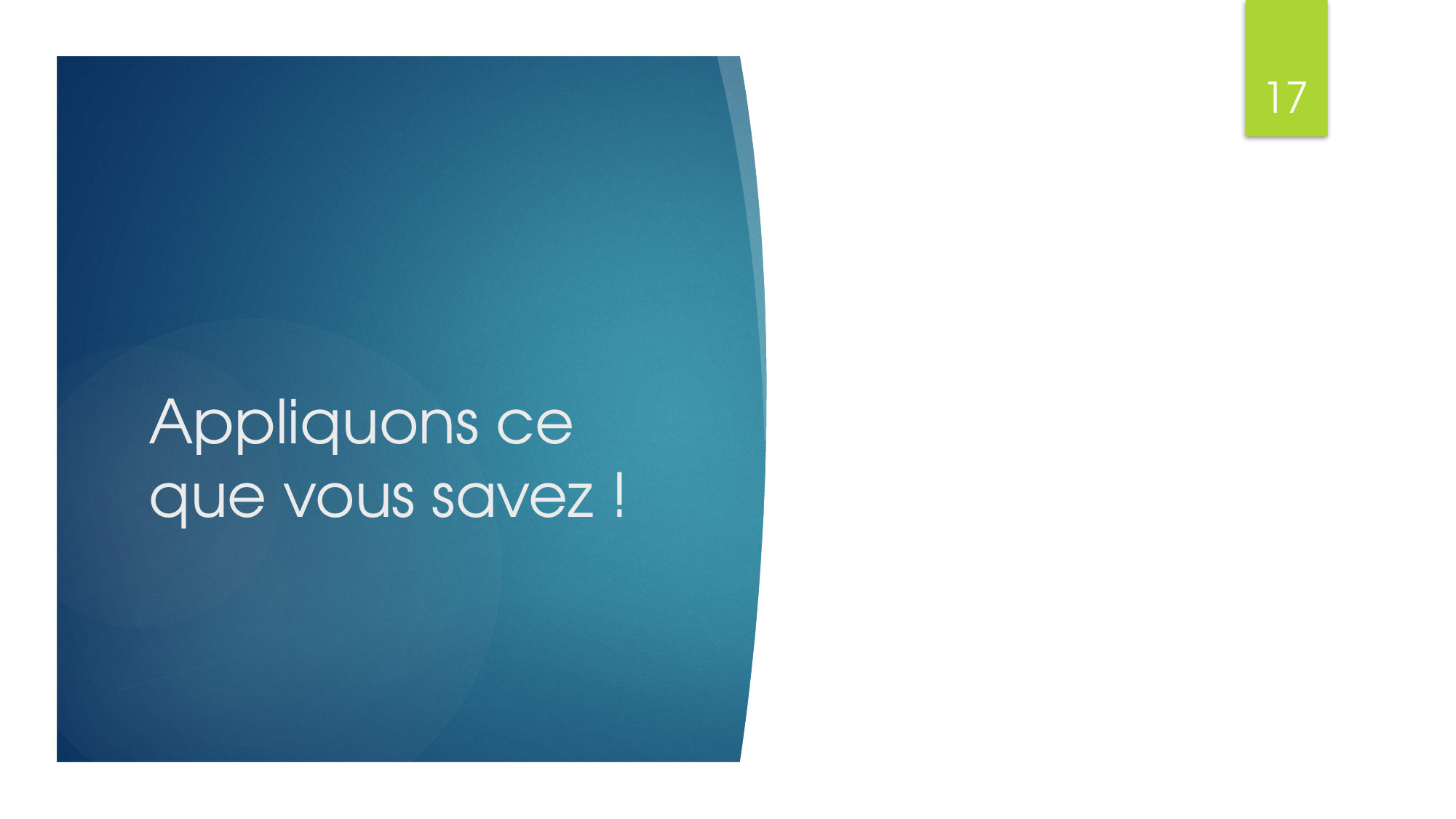

17

# Appliquons ce que vous savez !